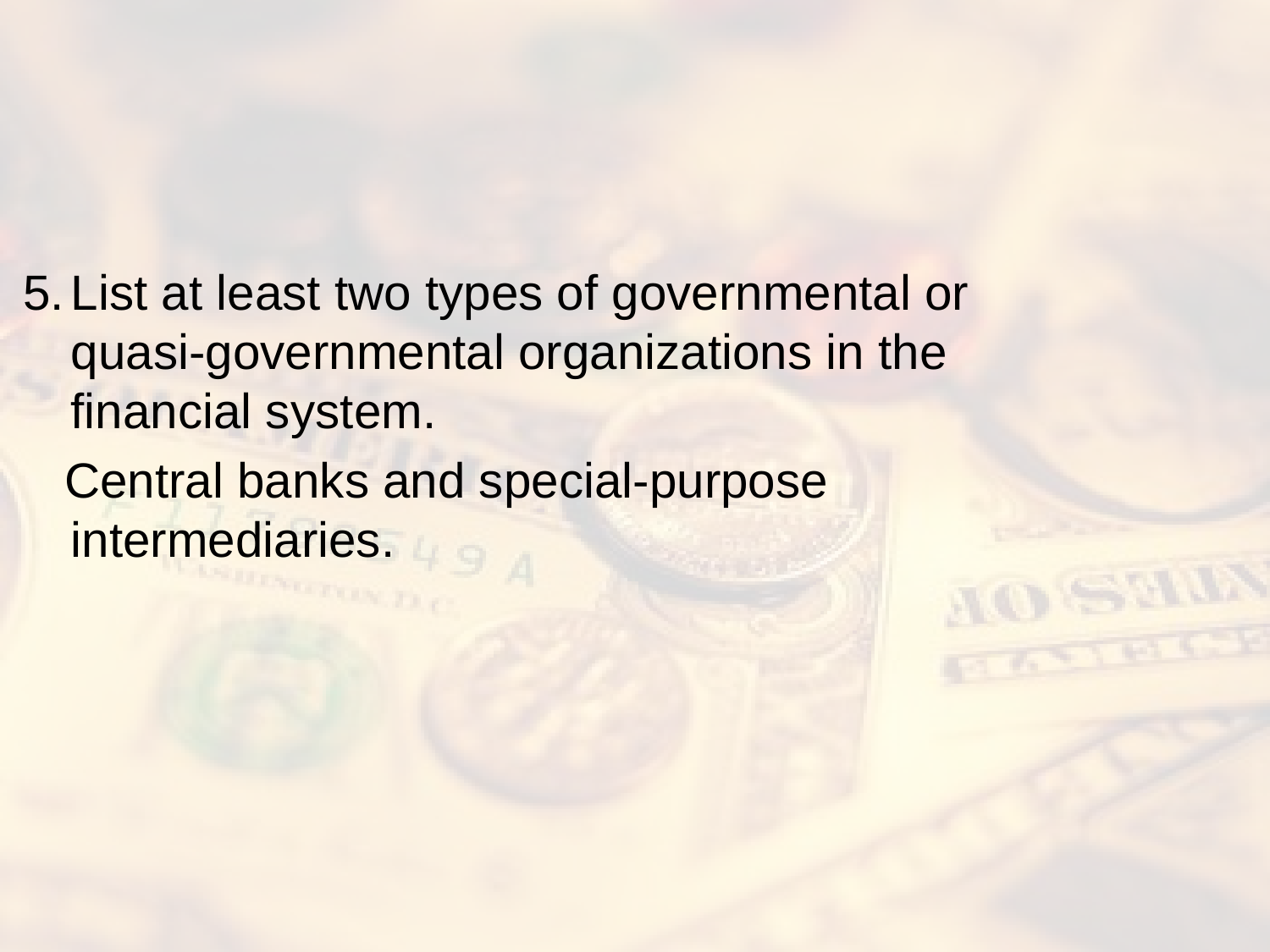

#

5.	List at least two types of governmental or quasi-governmental organizations in the financial system.
   Central banks and special-purpose intermediaries.